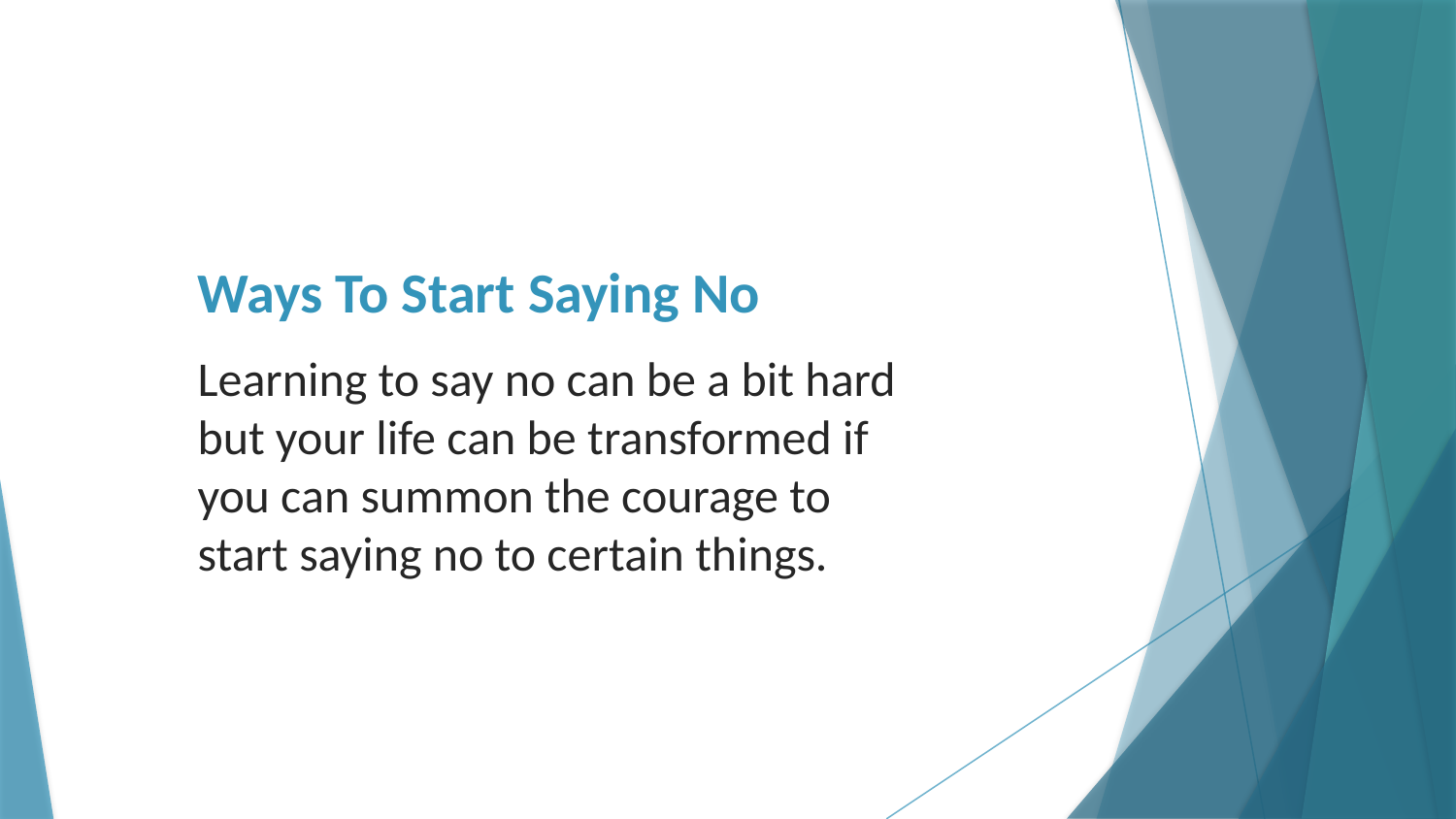

# Ways To Start Saying No
Learning to say no can be a bit hard but your life can be transformed if you can summon the courage to start saying no to certain things.